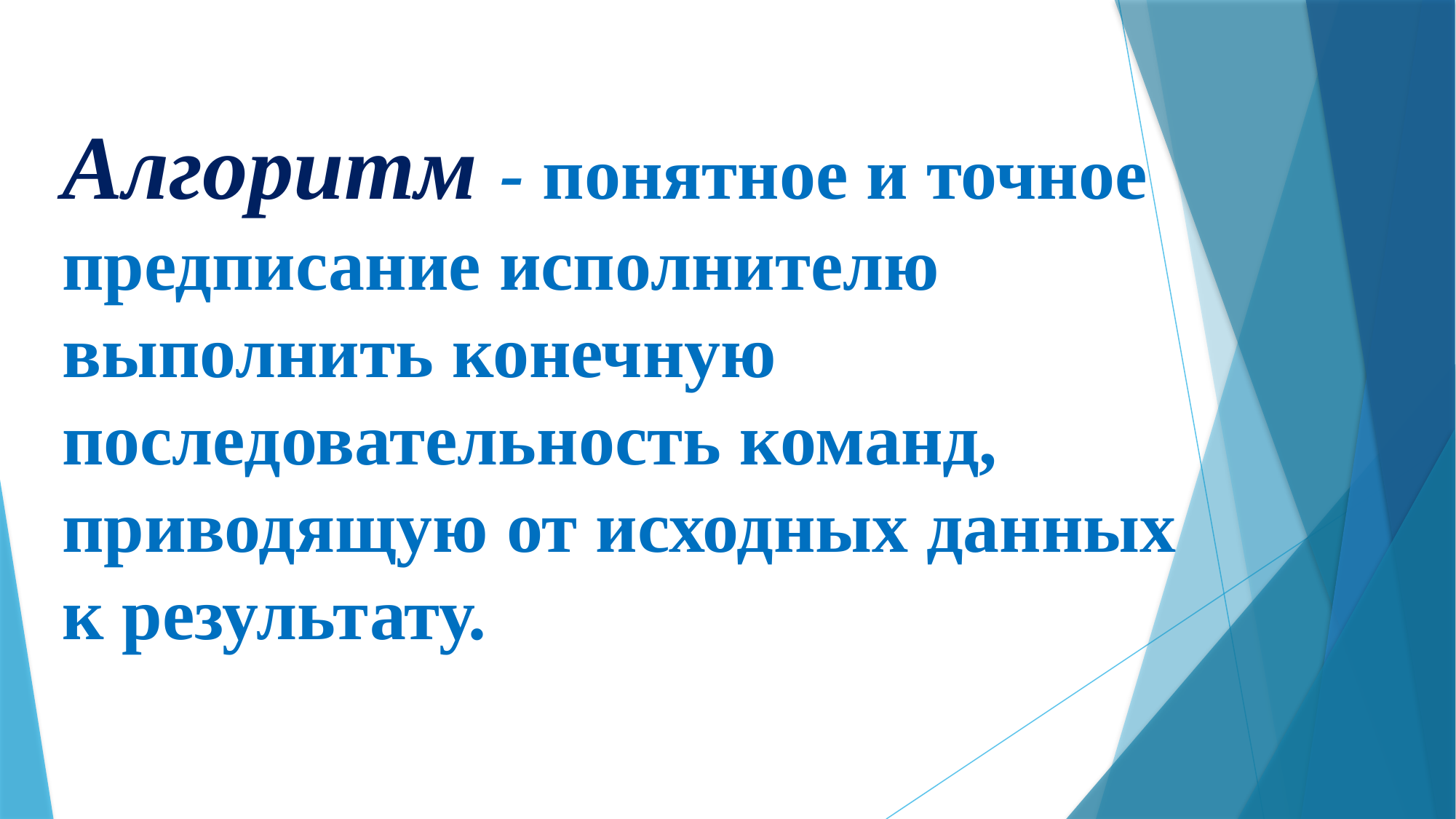

Алгоритм - понятное и точное предписание исполнителю выполнить конечную последовательность команд, приводящую от исходных данных к результату.